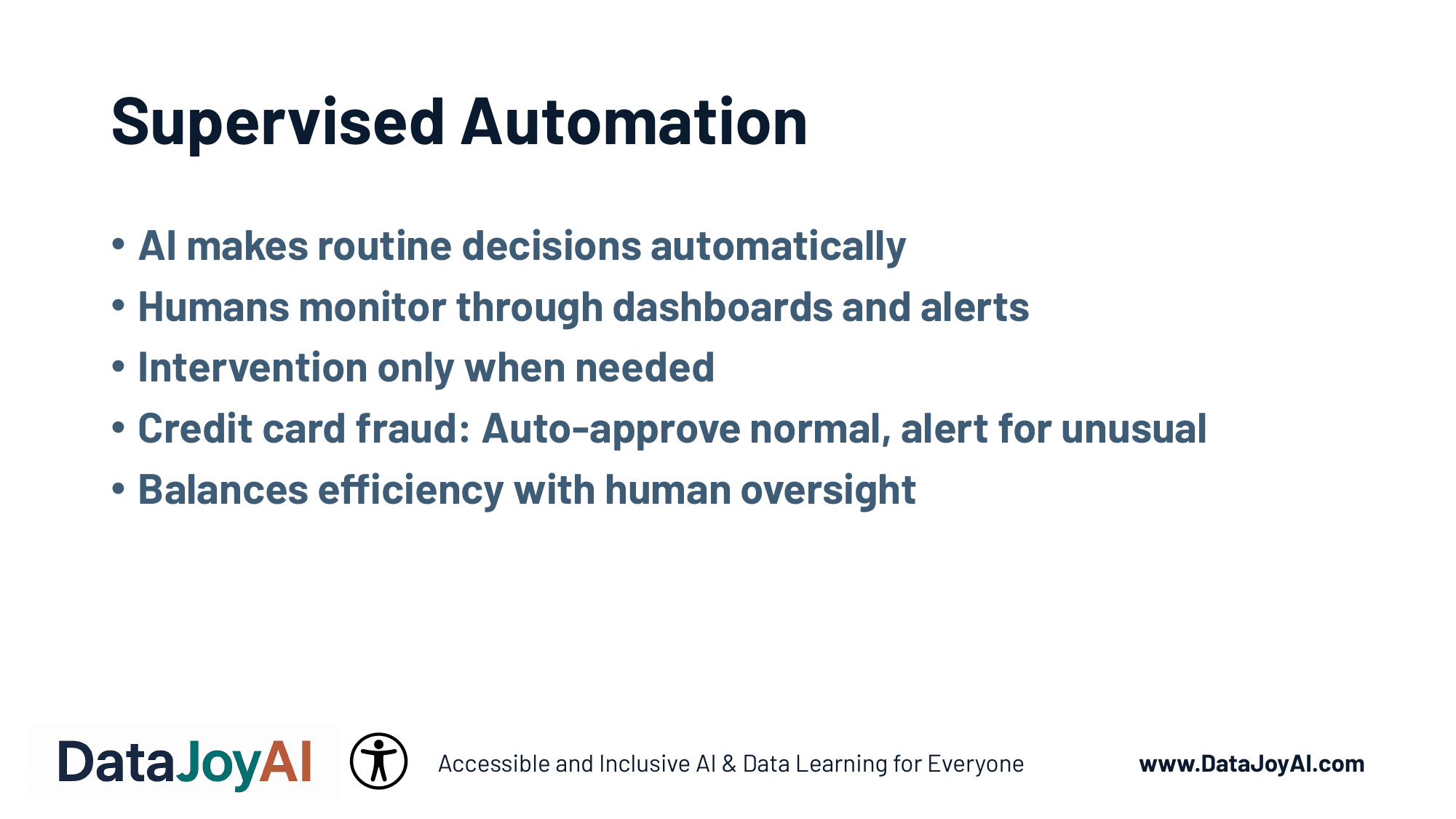

# Supervised Automation
AI makes routine decisions automatically
Humans monitor through dashboards and alerts
Intervention only when needed
Credit card fraud: Auto-approve normal, alert for unusual
Balances efficiency with human oversight